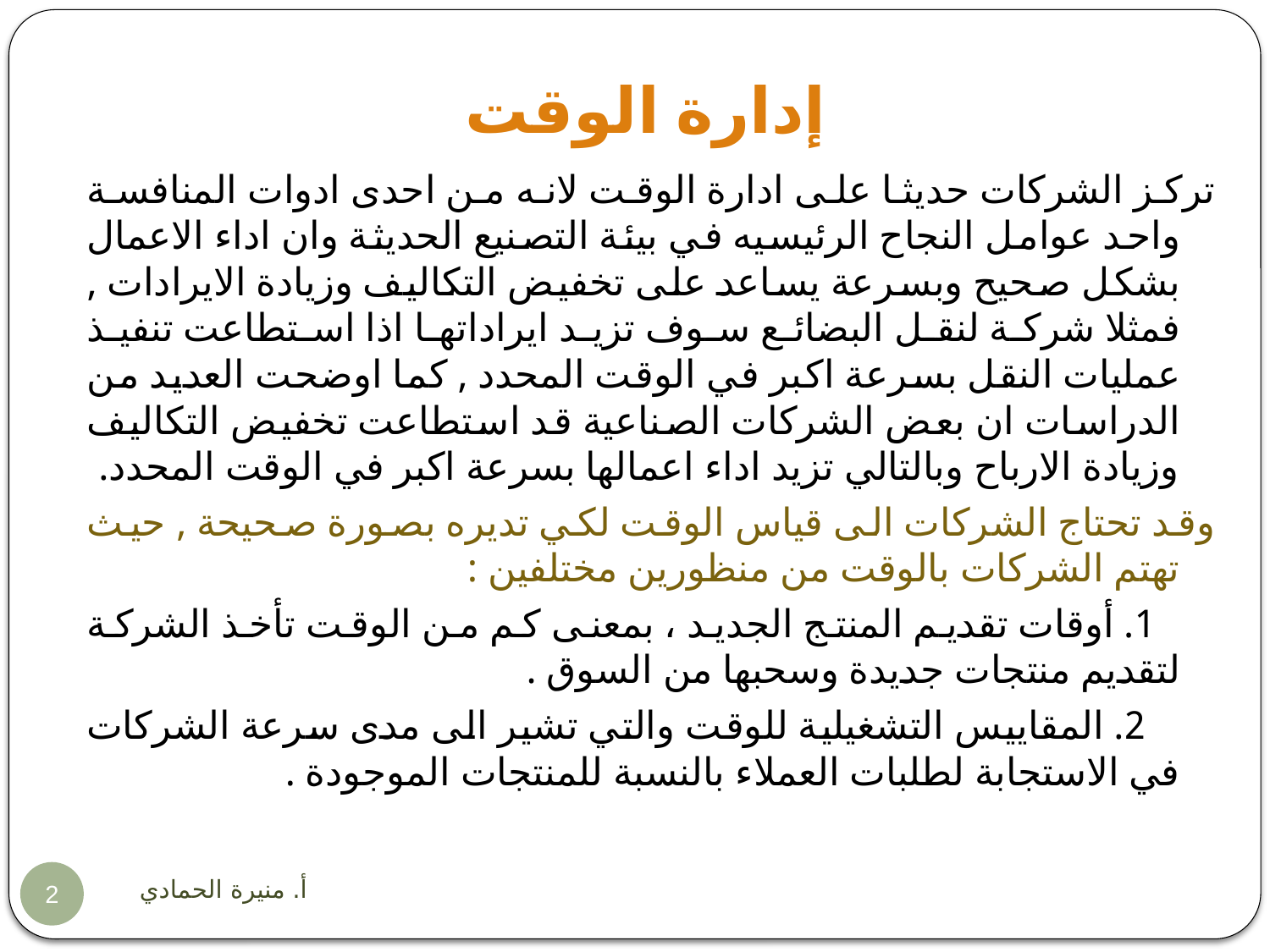

# إدارة الوقت
تركز الشركات حديثا على ادارة الوقت لانه من احدى ادوات المنافسة واحد عوامل النجاح الرئيسيه في بيئة التصنيع الحديثة وان اداء الاعمال بشكل صحيح وبسرعة يساعد على تخفيض التكاليف وزيادة الايرادات , فمثلا شركة لنقل البضائع سوف تزيد ايراداتها اذا استطاعت تنفيذ عمليات النقل بسرعة اكبر في الوقت المحدد , كما اوضحت العديد من الدراسات ان بعض الشركات الصناعية قد استطاعت تخفيض التكاليف وزيادة الارباح وبالتالي تزيد اداء اعمالها بسرعة اكبر في الوقت المحدد.
وقد تحتاج الشركات الى قياس الوقت لكي تديره بصورة صحيحة , حيث تهتم الشركات بالوقت من منظورين مختلفين :
      1. أوقات تقديم المنتج الجديد ، بمعنى كم من الوقت تأخذ الشركة لتقديم منتجات جديدة وسحبها من السوق .
       2. المقاييس التشغيلية للوقت والتي تشير الى مدى سرعة الشركات في الاستجابة لطلبات العملاء بالنسبة للمنتجات الموجودة .

أ. منيرة الحمادي
2